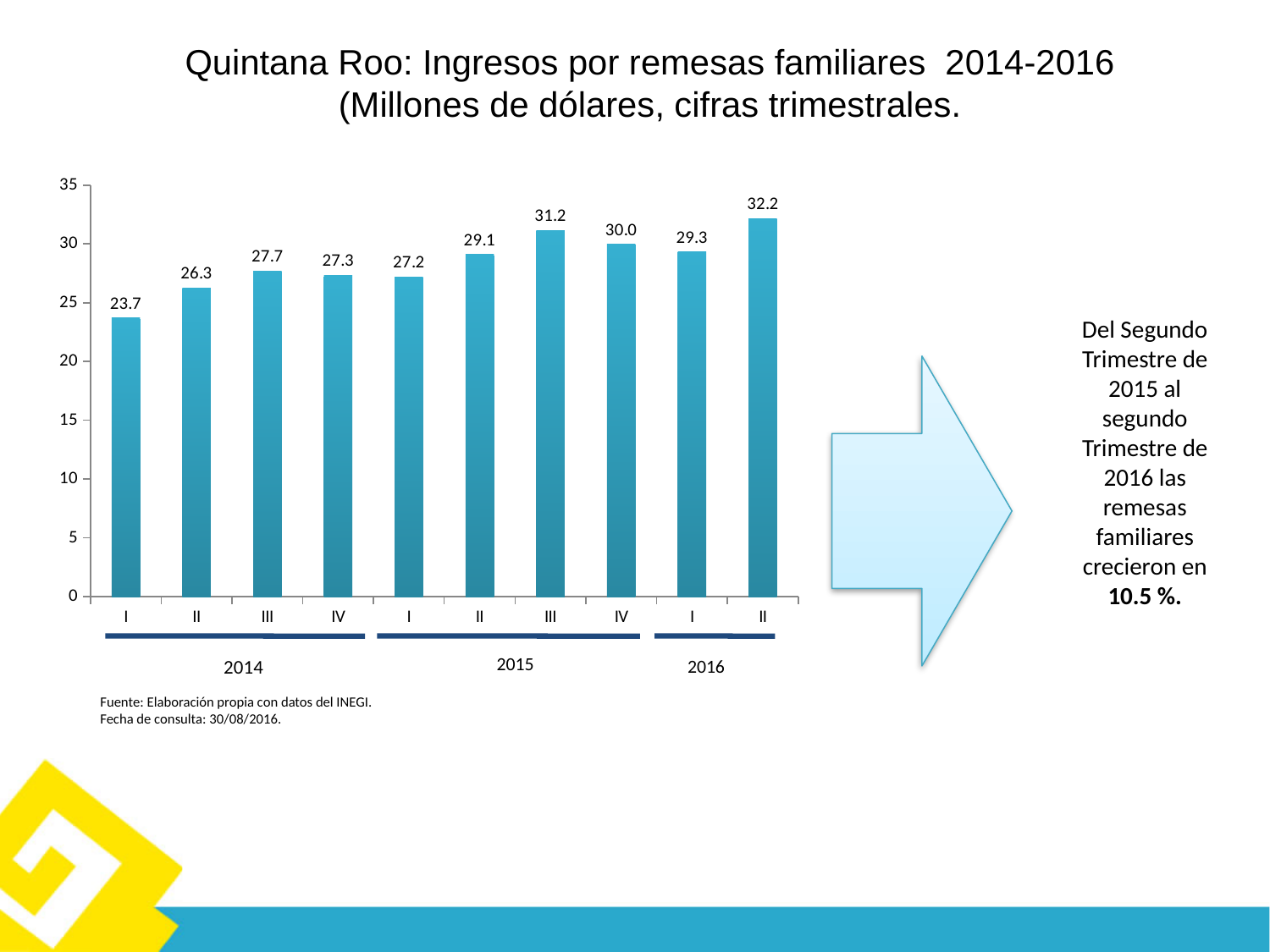

Quintana Roo: Ingresos por remesas familiares  2014-2016
(Millones de dólares, cifras trimestrales.

### Chart

| Category |  |
|---|---|
| I | 23.71679999999999 |
| II | 26.275699999999958 |
| III | 27.7011 |
| IV | 27.34929999999999 |
| I | 27.1844 |
| II | 29.1064 |
| III | 31.168599999999962 |
| IV | 29.97519999999996 |
| I | 29.3046 |
| II | 32.1513 |
Del Segundo Trimestre de 2015 al segundo Trimestre de 2016 las remesas familiares crecieron en 10.5 %.

2015
2014
2016
Fuente: Elaboración propia con datos del INEGI.
Fecha de consulta: 30/08/2016.